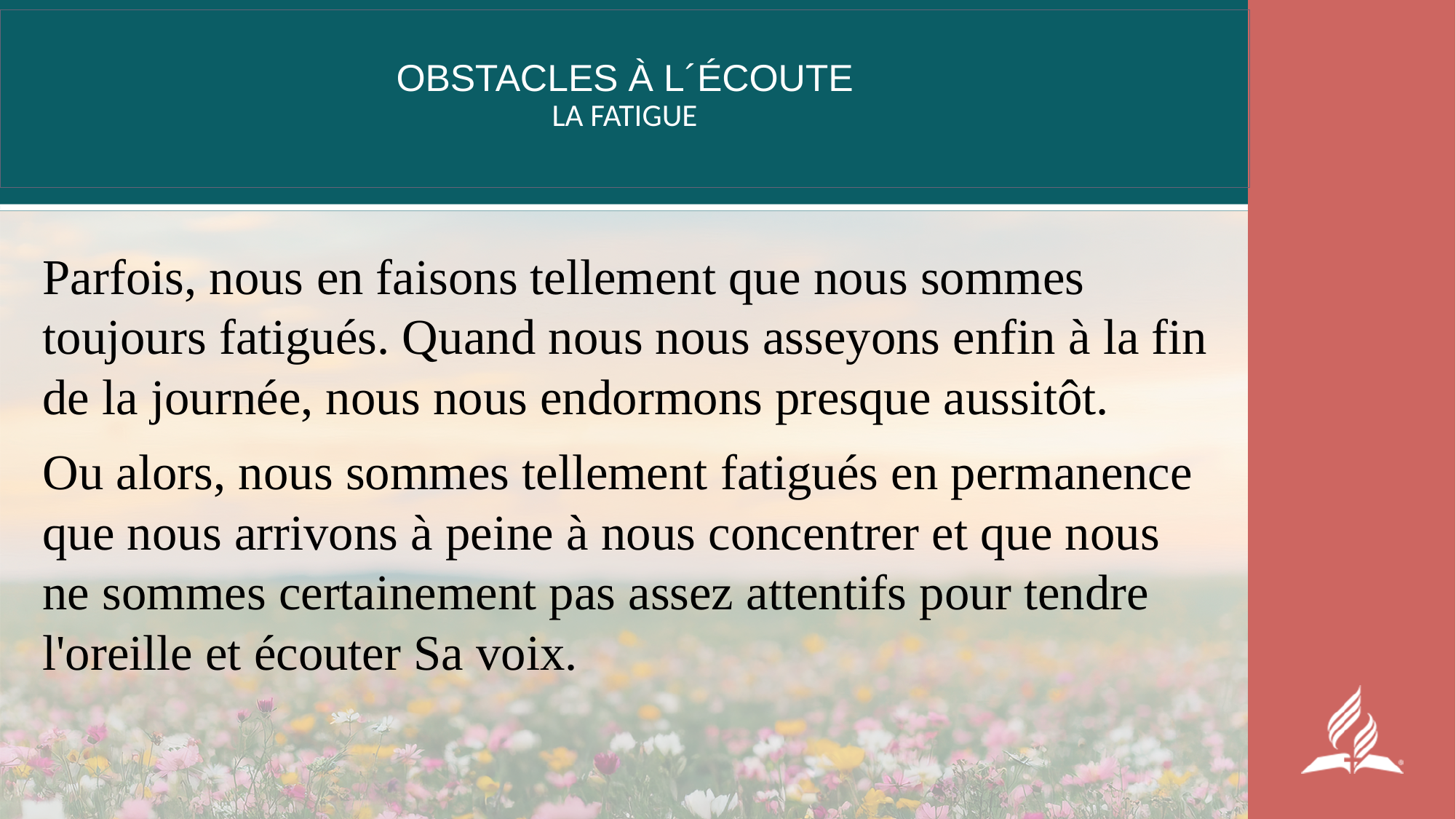

# OBSTACLES À L´ÉCOUTE LA FATIGUE
Parfois, nous en faisons tellement que nous sommes toujours fatigués. Quand nous nous asseyons enfin à la fin de la journée, nous nous endormons presque aussitôt.
Ou alors, nous sommes tellement fatigués en permanence que nous arrivons à peine à nous concentrer et que nous ne sommes certainement pas assez attentifs pour tendre l'oreille et écouter Sa voix.